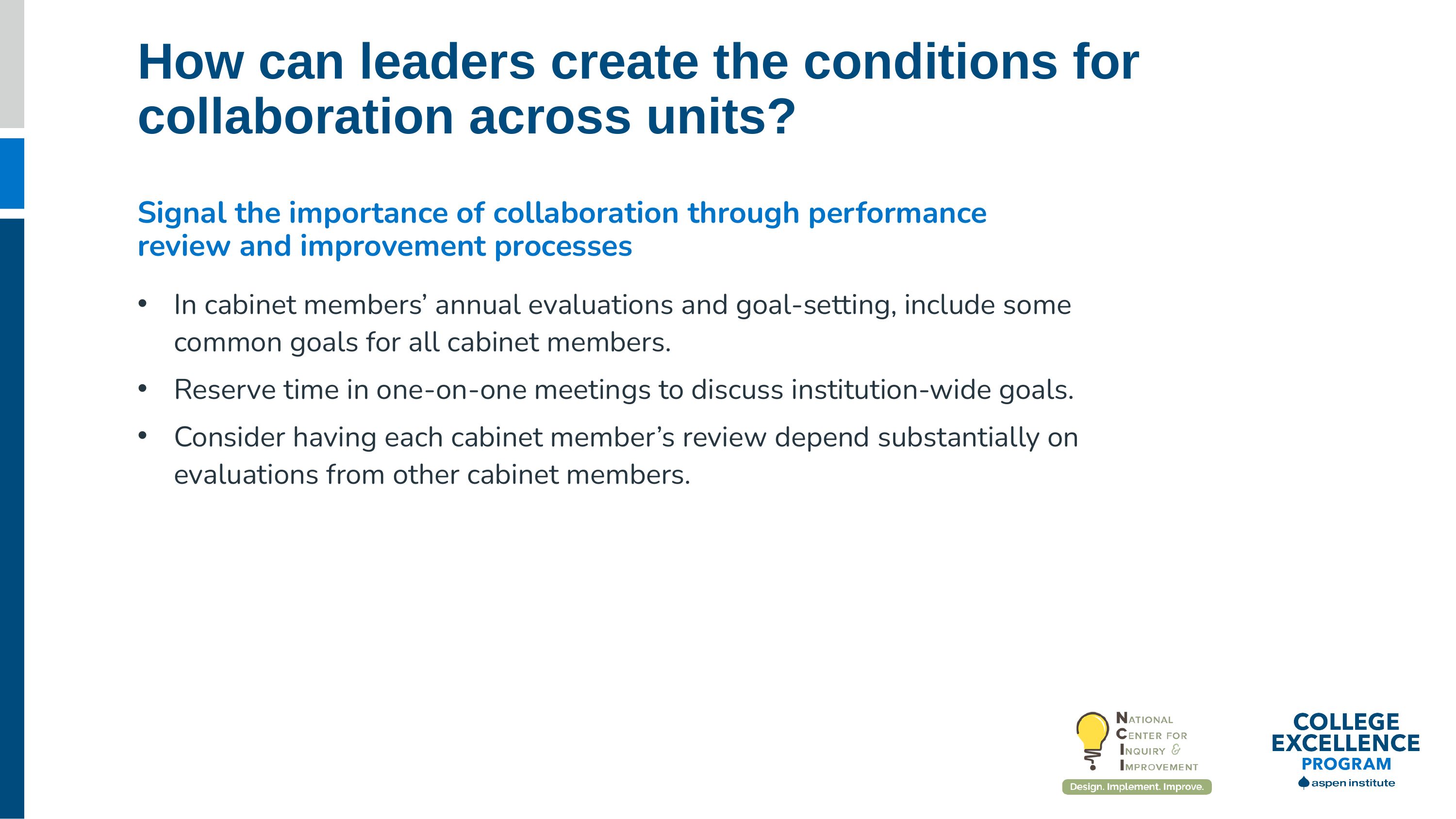

How can leaders create the conditions for collaboration across units?
Signal the importance of collaboration through performance review and improvement processes
In cabinet members’ annual evaluations and goal-setting, include some common goals for all cabinet members.
Reserve time in one-on-one meetings to discuss institution-wide goals.
Consider having each cabinet member’s review depend substantially on evaluations from other cabinet members.